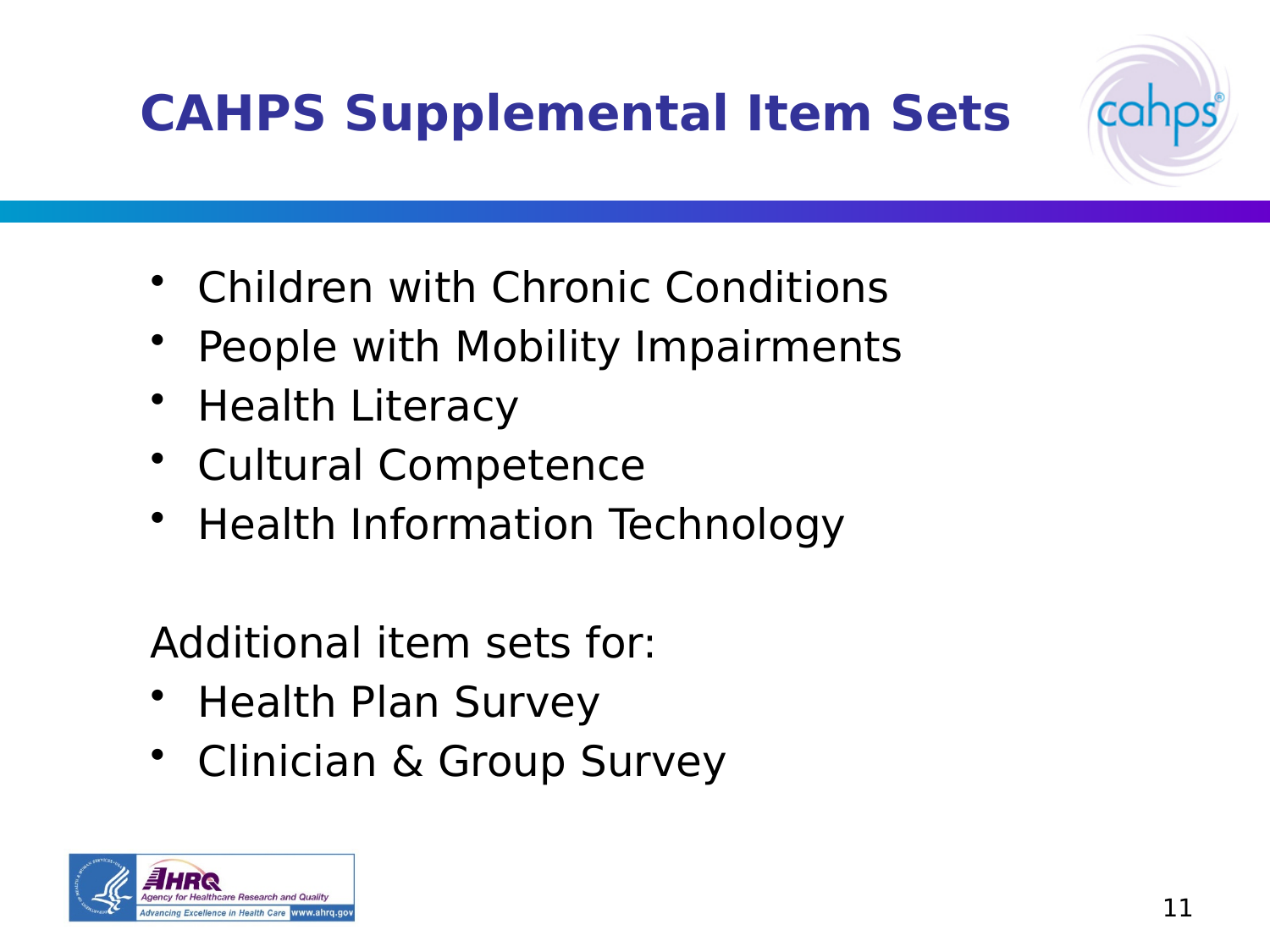

# CAHPS Supplemental Item Sets

Children with Chronic Conditions
People with Mobility Impairments
Health Literacy
Cultural Competence
Health Information Technology

Additional item sets for:
Health Plan Survey
Clinician & Group Survey

11